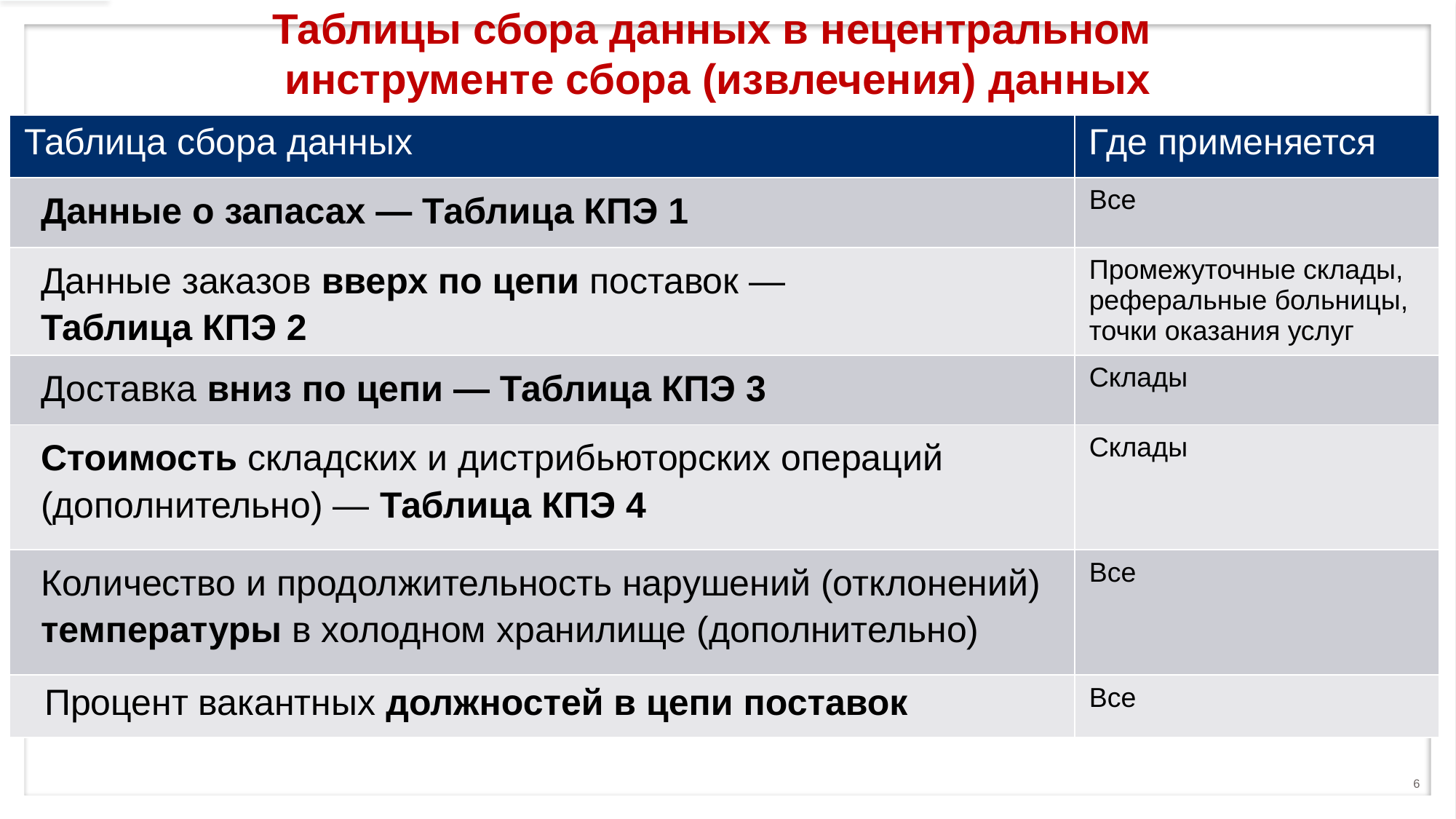

# Таблицы сбора данных в нецентральном инструменте сбора (извлечения) данных
| Таблица сбора данных | Где применяется |
| --- | --- |
| Данные о запасах ― Таблица КПЭ 1 | Все |
| Данные заказов вверх по цепи поставок ― Таблица КПЭ 2 | Промежуточные склады, реферальные больницы, точки оказания услуг |
| Доставка вниз по цепи ― Таблица КПЭ 3 | Склады |
| Стоимость складских и дистрибьюторских операций (дополнительно) ― Таблица КПЭ 4 | Склады |
| Количество и продолжительность нарушений (отклонений) температуры в холодном хранилище (дополнительно) | Все |
| Процент вакантных должностей в цепи поставок | Все |

6